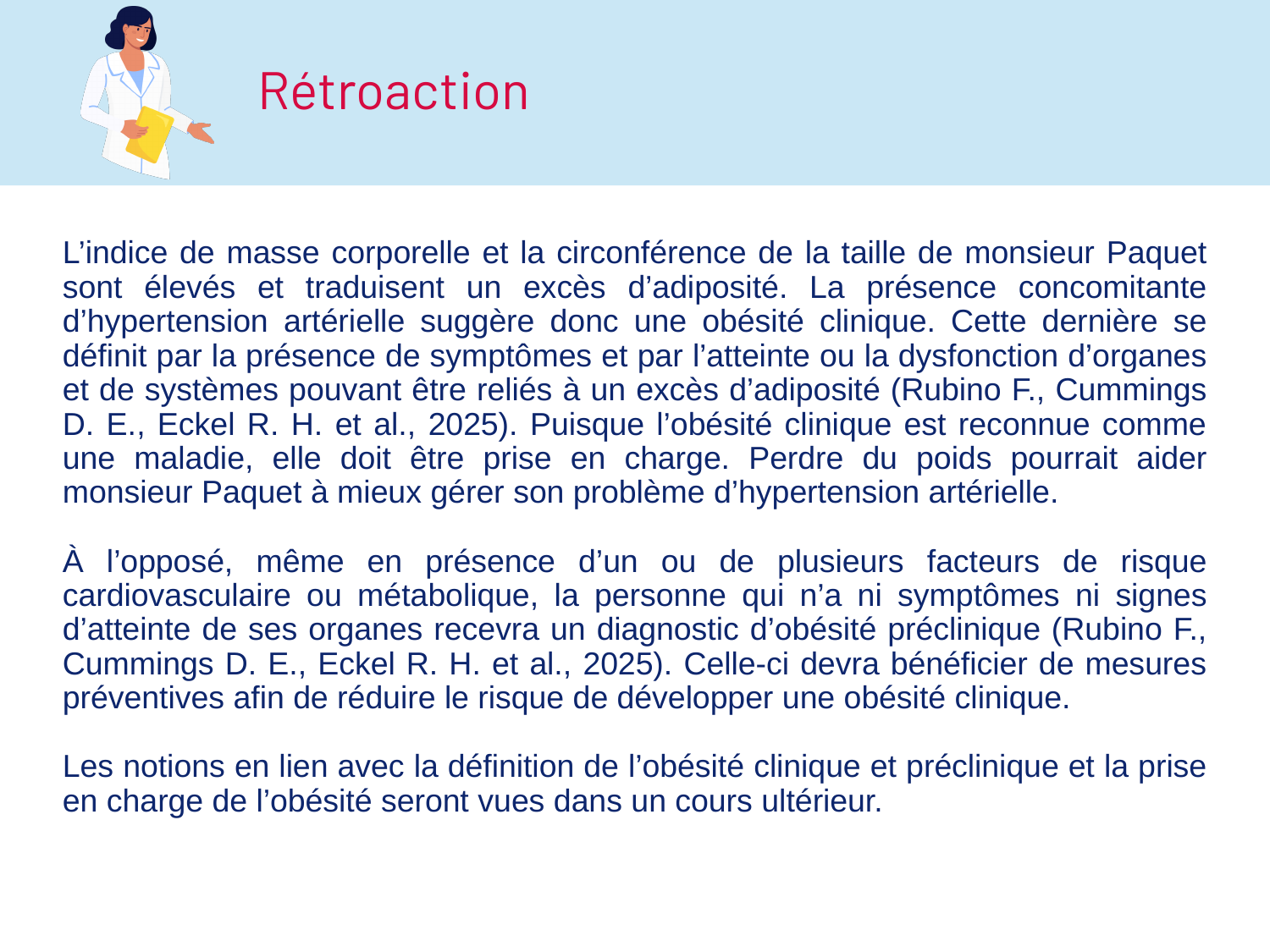

L’indice de masse corporelle et la circonférence de la taille de monsieur Paquet sont élevés et traduisent un excès d’adiposité. La présence concomitante d’hypertension artérielle suggère donc une obésité clinique. Cette dernière se définit par la présence de symptômes et par l’atteinte ou la dysfonction d’organes et de systèmes pouvant être reliés à un excès d’adiposité (Rubino F., Cummings D. E., Eckel R. H. et al., 2025). Puisque l’obésité clinique est reconnue comme une maladie, elle doit être prise en charge. Perdre du poids pourrait aider monsieur Paquet à mieux gérer son problème d’hypertension artérielle.

À l’opposé, même en présence d’un ou de plusieurs facteurs de risque cardiovasculaire ou métabolique, la personne qui n’a ni symptômes ni signes d’atteinte de ses organes recevra un diagnostic d’obésité préclinique (Rubino F., Cummings D. E., Eckel R. H. et al., 2025). Celle-ci devra bénéficier de mesures préventives afin de réduire le risque de développer une obésité clinique.

Les notions en lien avec la définition de l’obésité clinique et préclinique et la prise en charge de l’obésité seront vues dans un cours ultérieur.